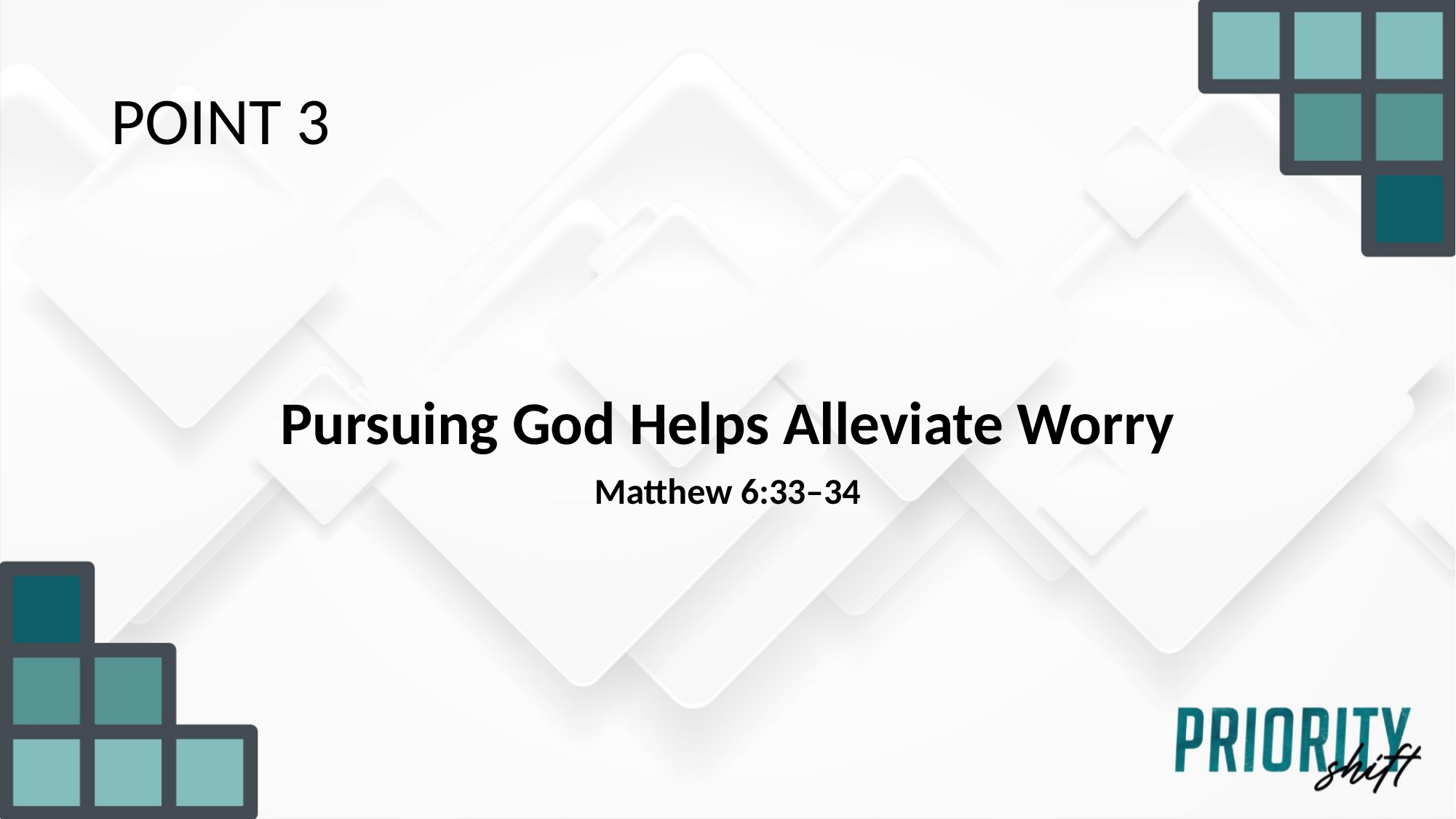

# POINT 3

Pursuing God Helps Alleviate Worry
Matthew 6:33–34